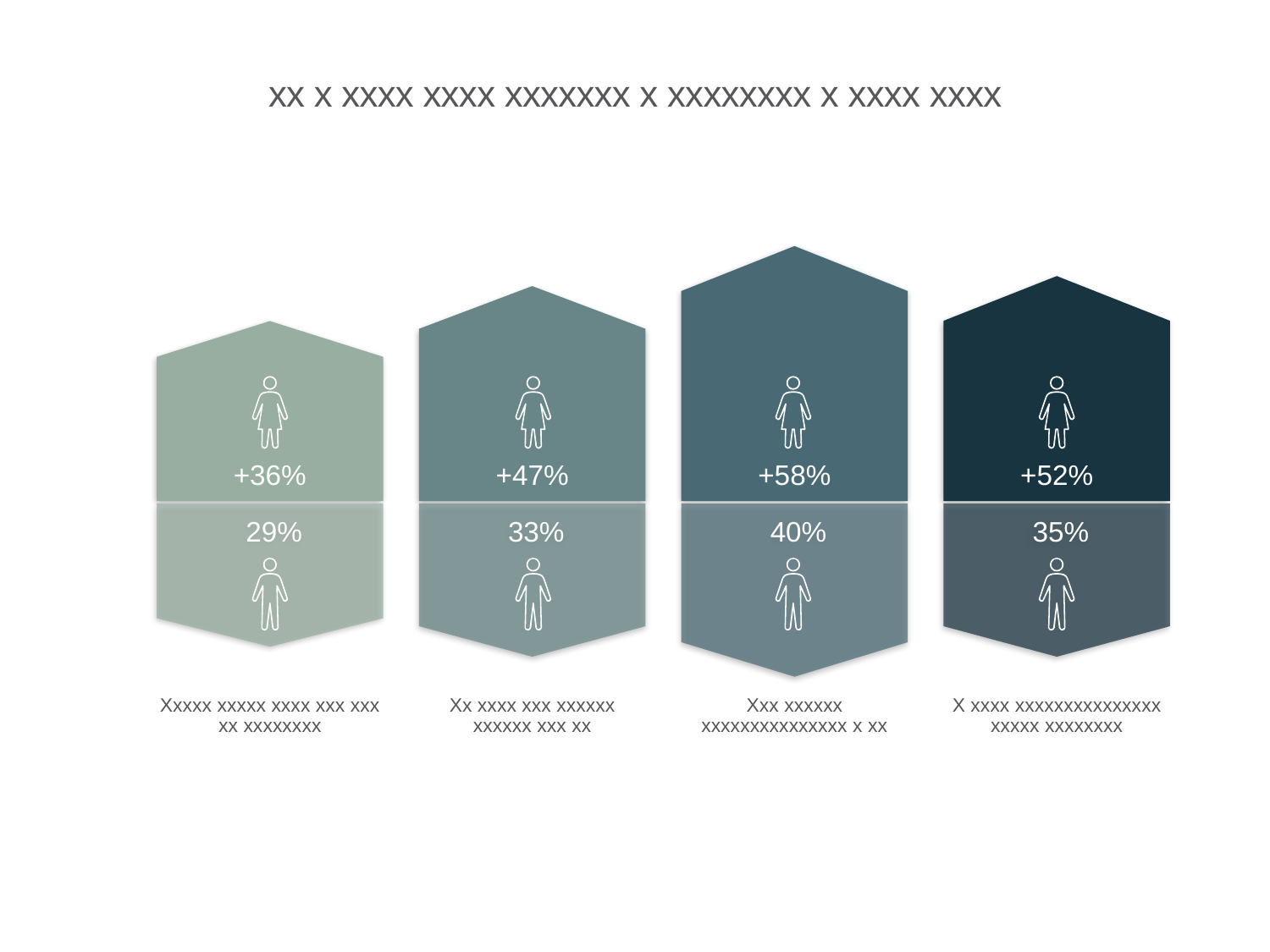

# xx x xxxx xxxx xxxxxxx x xxxxxxxx x xxxx xxxx
+58%
+52%
+47%
+36%

 29%
 33%
 35%
 40%

Xxxxx xxxxx xxxx xxx xxx xx xxxxxxxx
Xx xxxx xxx xxxxxx xxxxxx xxx xx
Xxx xxxxxx xxxxxxxxxxxxxxx x xx
X xxxx xxxxxxxxxxxxxxx xxxxx xxxxxxxx